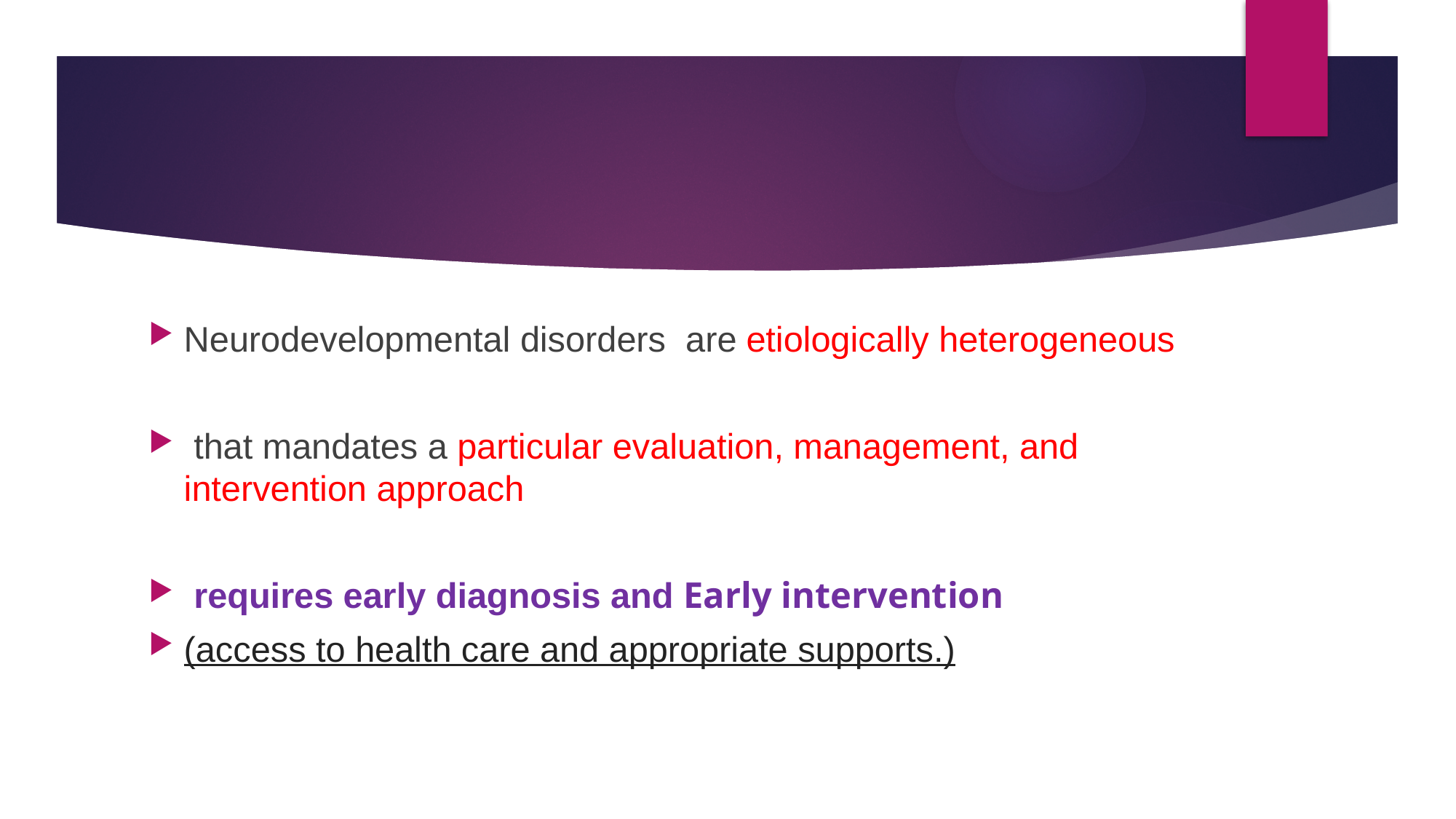

#
Neurodevelopmental disorders  are etiologically heterogeneous

 that mandates a particular evaluation, management, and intervention approach

 requires early diagnosis and Early intervention
(access to health care and appropriate supports.)